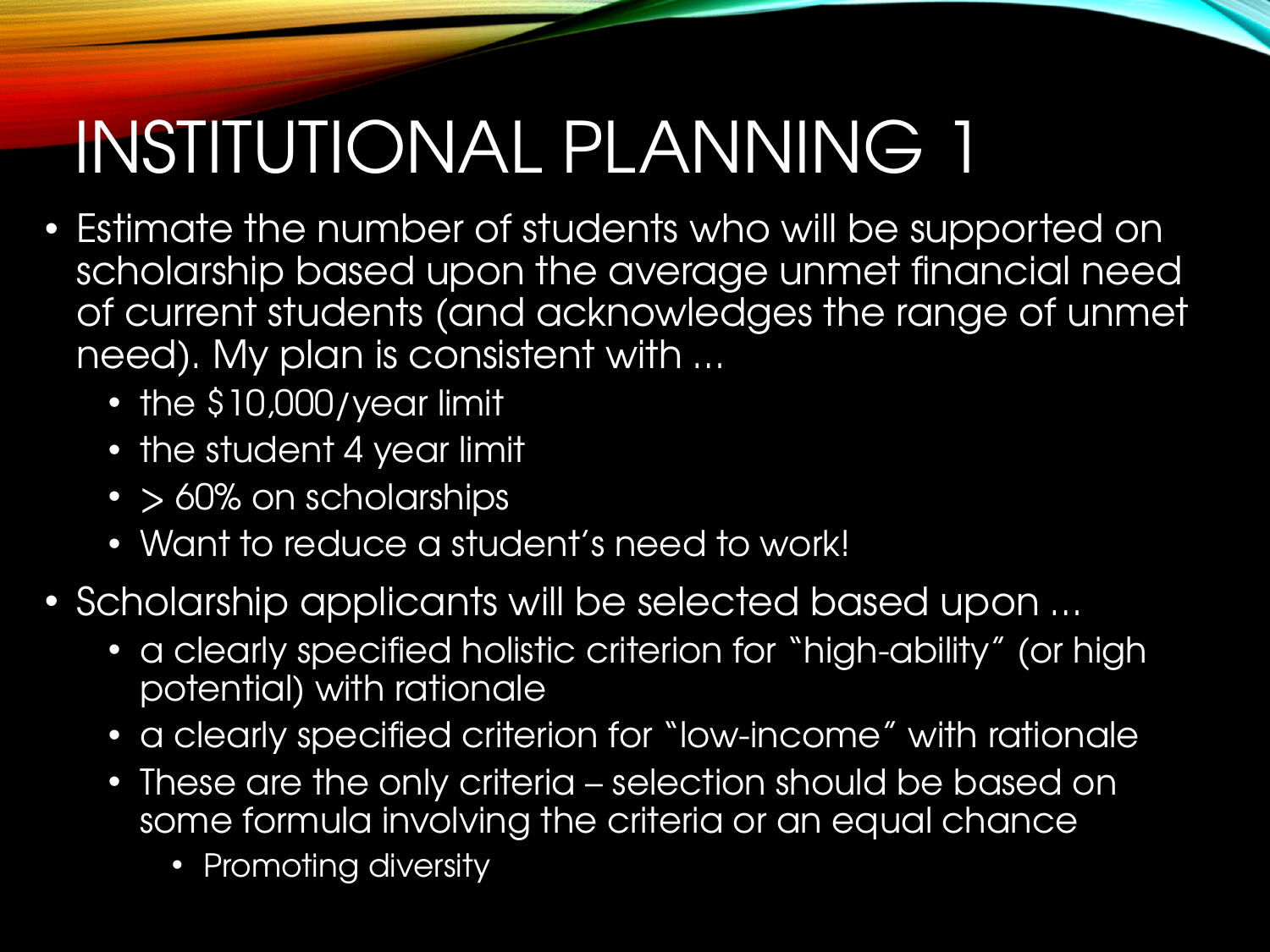

# Institutional Planning 1
Estimate the number of students who will be supported on scholarship based upon the average unmet financial need of current students (and acknowledges the range of unmet need). My plan is consistent with …
the $10,000/year limit
the student 4 year limit
> 60% on scholarships
Want to reduce a student’s need to work!
Scholarship applicants will be selected based upon …
a clearly specified holistic criterion for “high-ability” (or high potential) with rationale
a clearly specified criterion for “low-income” with rationale
These are the only criteria – selection should be based on some formula involving the criteria or an equal chance
Promoting diversity